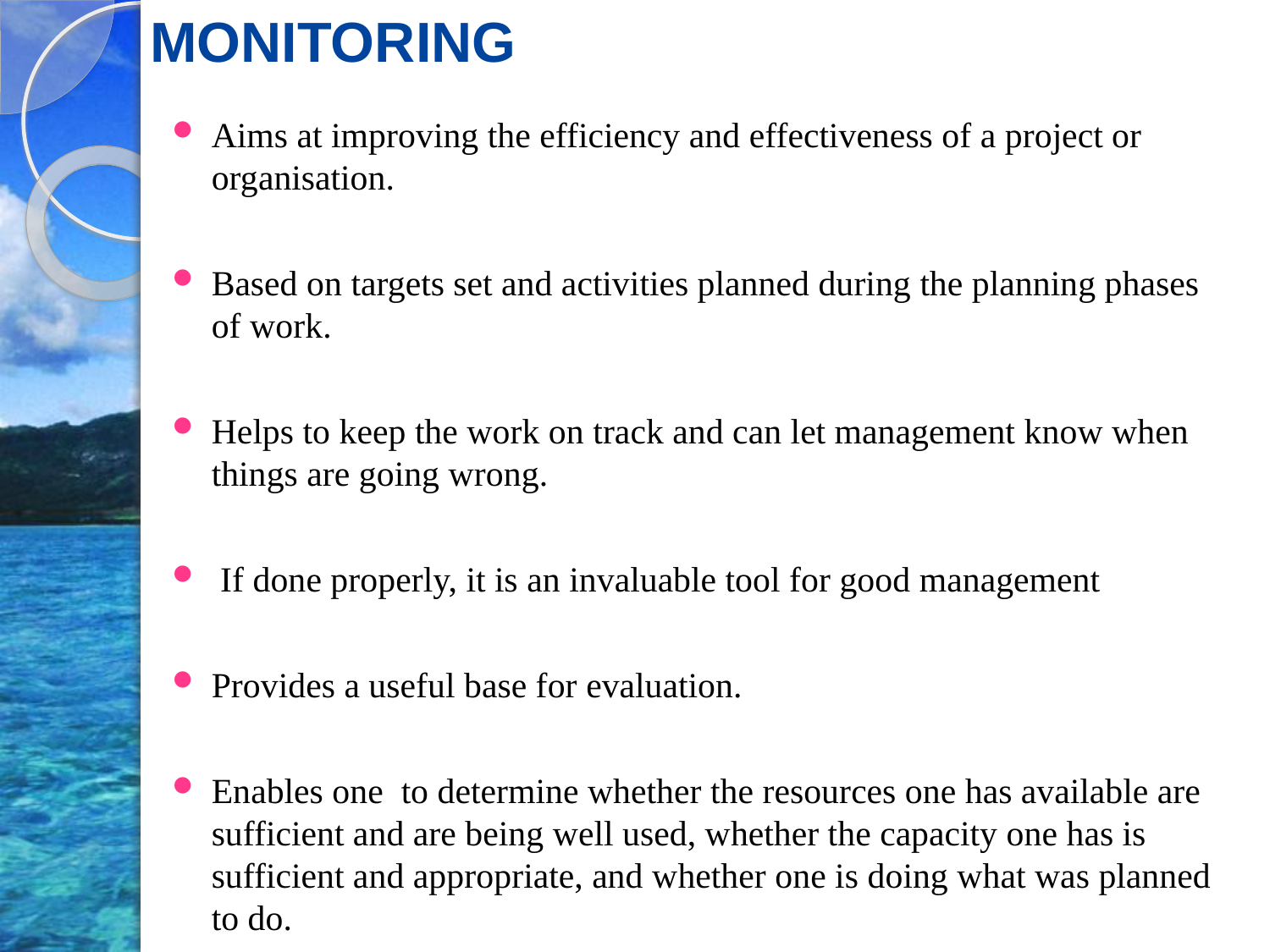

MONITORING
Aims at improving the efficiency and effectiveness of a project or organisation.

Based on targets set and activities planned during the planning phases of work.

Helps to keep the work on track and can let management know when things are going wrong.

 If done properly, it is an invaluable tool for good management

Provides a useful base for evaluation.

Enables one  to determine whether the resources one has available are sufficient and are being well used, whether the capacity one has is sufficient and appropriate, and whether one is doing what was planned to do.